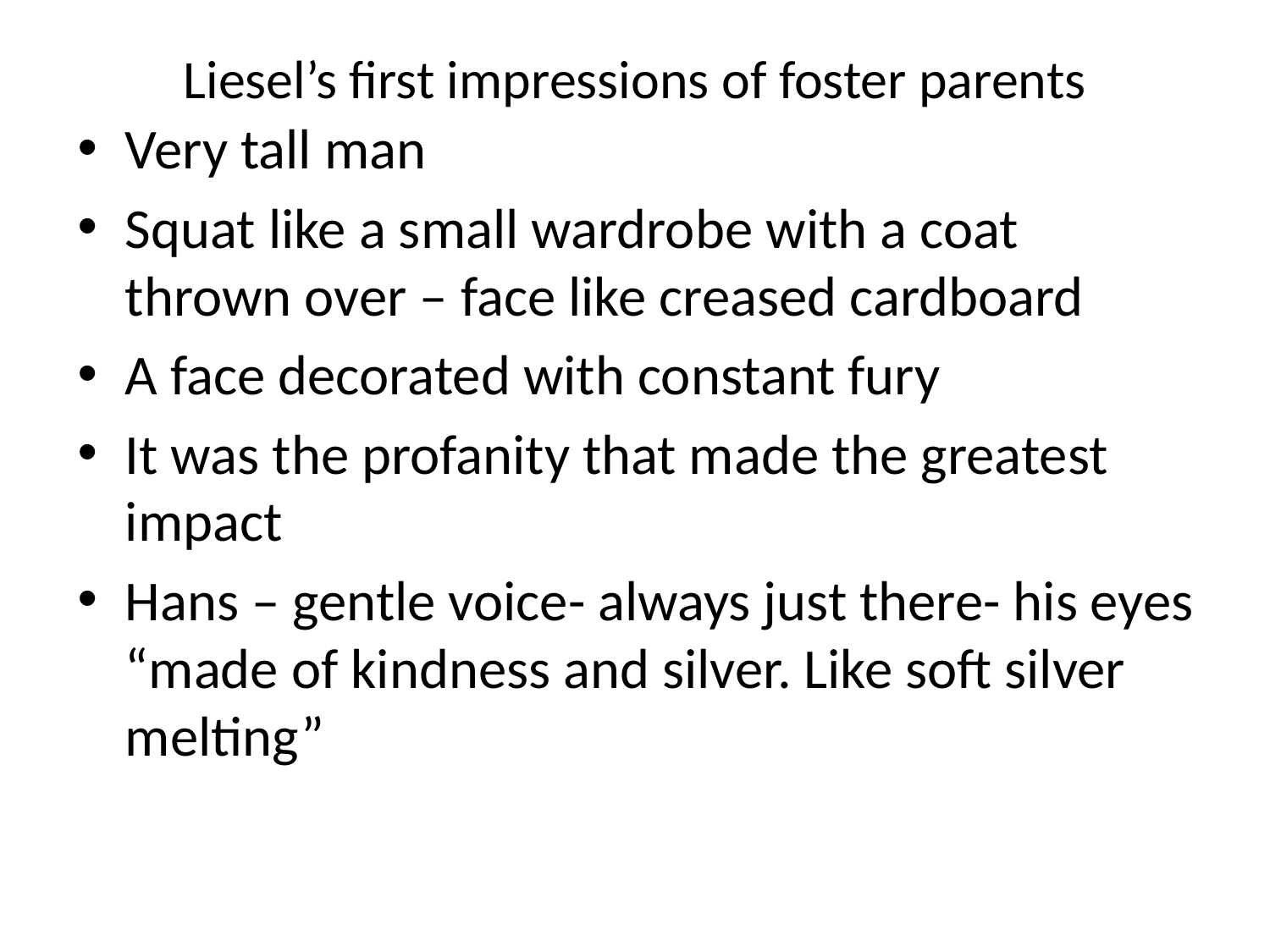

# Liesel’s first impressions of foster parents
Very tall man
Squat like a small wardrobe with a coat thrown over – face like creased cardboard
A face decorated with constant fury
It was the profanity that made the greatest impact
Hans – gentle voice- always just there- his eyes “made of kindness and silver. Like soft silver melting”